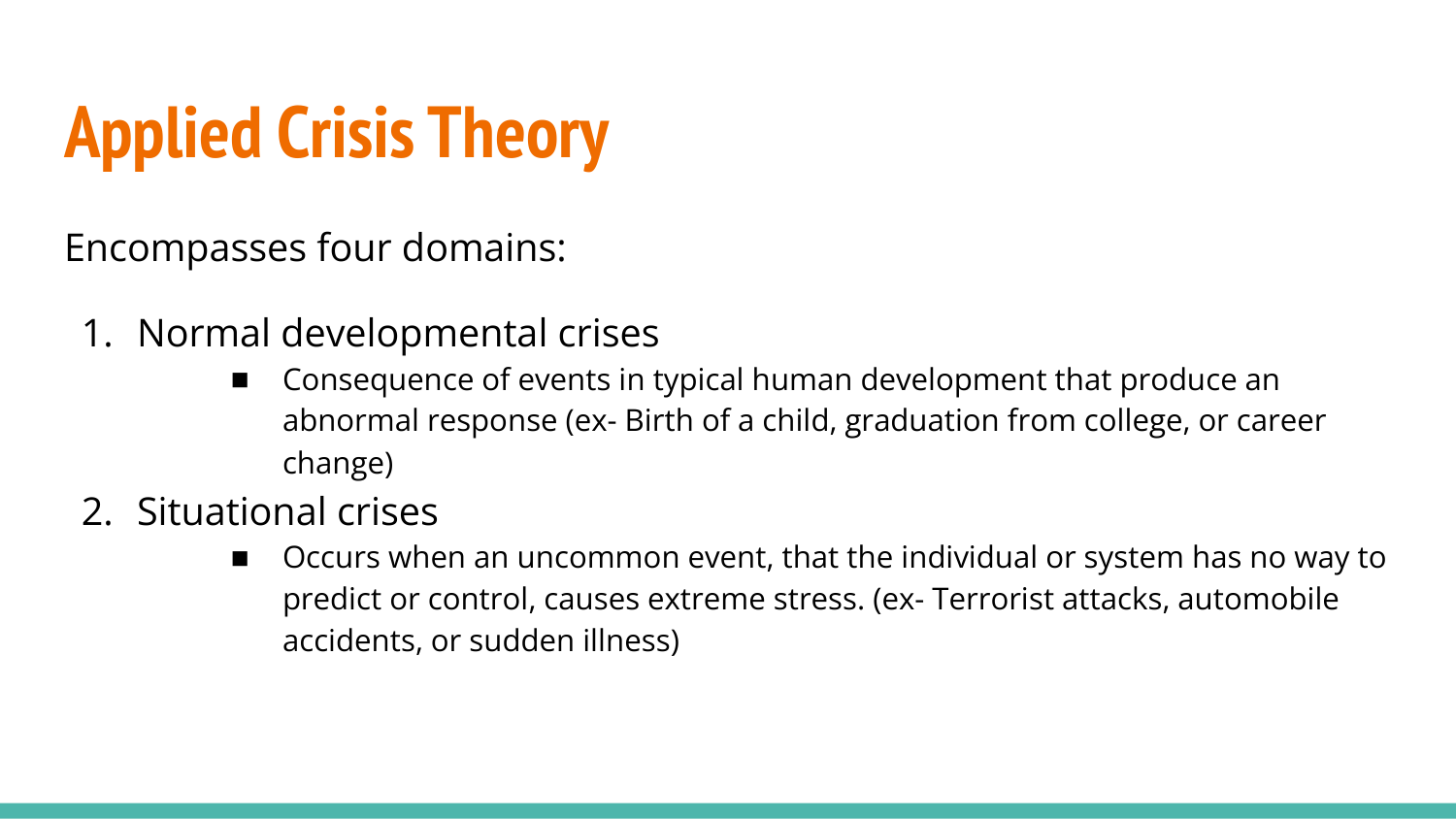

# Applied Crisis Theory
Encompasses four domains:
Normal developmental crises
Consequence of events in typical human development that produce an abnormal response (ex- Birth of a child, graduation from college, or career change)
Situational crises
Occurs when an uncommon event, that the individual or system has no way to predict or control, causes extreme stress. (ex- Terrorist attacks, automobile accidents, or sudden illness)